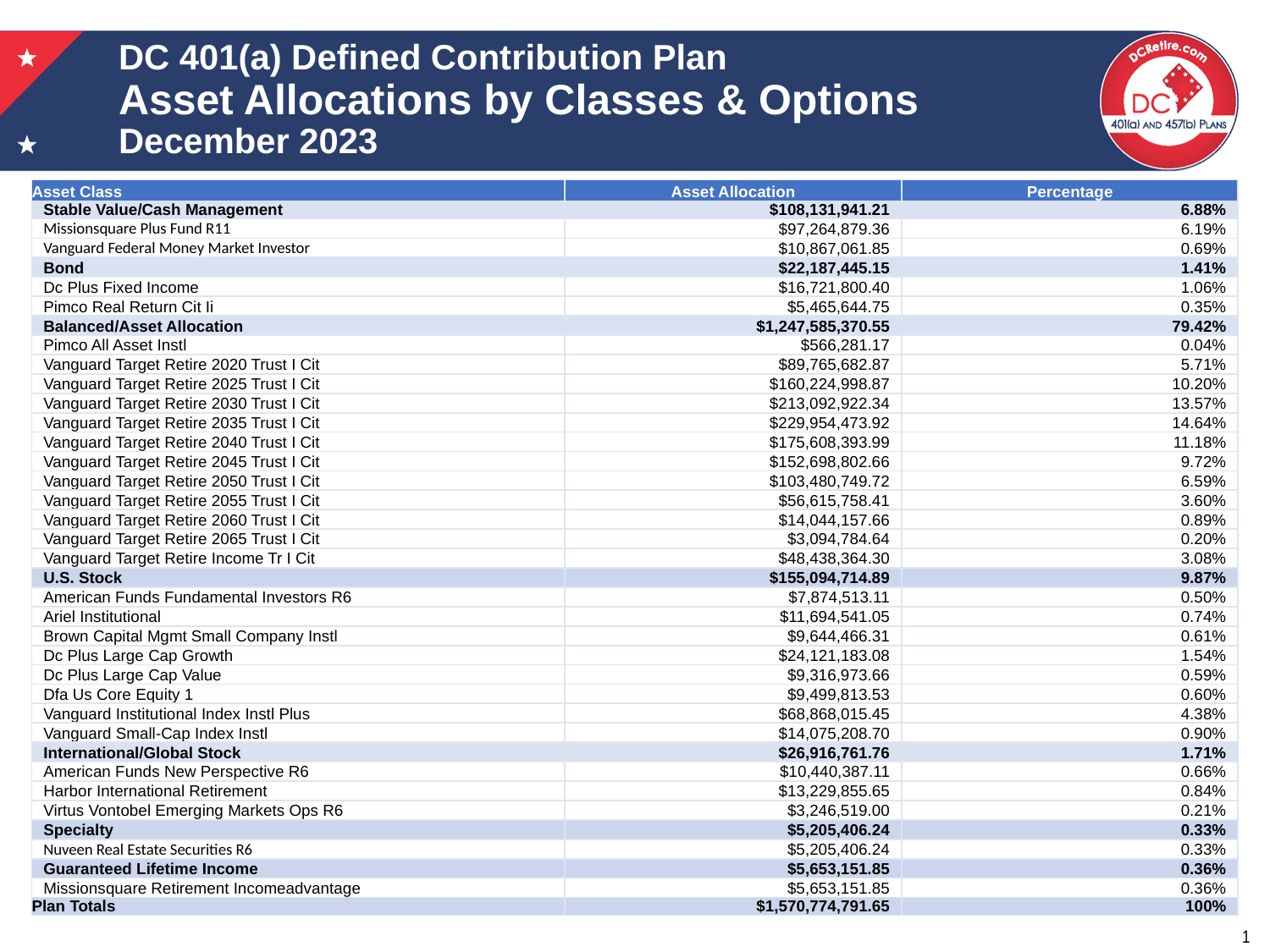

# DC 401(a) Defined Contribution Plan Asset Allocations by Classes & Options December 2023
| Asset Class | Asset Allocation | Percentage |
| --- | --- | --- |
| Stable Value/Cash Management | $108,131,941.21 | 6.88% |
| Missionsquare Plus Fund R11 | $97,264,879.36 | 6.19% |
| Vanguard Federal Money Market Investor | $10,867,061.85 | 0.69% |
| Bond | $22,187,445.15 | 1.41% |
| Dc Plus Fixed Income | $16,721,800.40 | 1.06% |
| Pimco Real Return Cit Ii | $5,465,644.75 | 0.35% |
| Balanced/Asset Allocation | $1,247,585,370.55 | 79.42% |
| Pimco All Asset Instl | $566,281.17 | 0.04% |
| Vanguard Target Retire 2020 Trust I Cit | $89,765,682.87 | 5.71% |
| Vanguard Target Retire 2025 Trust I Cit | $160,224,998.87 | 10.20% |
| Vanguard Target Retire 2030 Trust I Cit | $213,092,922.34 | 13.57% |
| Vanguard Target Retire 2035 Trust I Cit | $229,954,473.92 | 14.64% |
| Vanguard Target Retire 2040 Trust I Cit | $175,608,393.99 | 11.18% |
| Vanguard Target Retire 2045 Trust I Cit | $152,698,802.66 | 9.72% |
| Vanguard Target Retire 2050 Trust I Cit | $103,480,749.72 | 6.59% |
| Vanguard Target Retire 2055 Trust I Cit | $56,615,758.41 | 3.60% |
| Vanguard Target Retire 2060 Trust I Cit | $14,044,157.66 | 0.89% |
| Vanguard Target Retire 2065 Trust I Cit | $3,094,784.64 | 0.20% |
| Vanguard Target Retire Income Tr I Cit | $48,438,364.30 | 3.08% |
| U.S. Stock | $155,094,714.89 | 9.87% |
| American Funds Fundamental Investors R6 | $7,874,513.11 | 0.50% |
| Ariel Institutional | $11,694,541.05 | 0.74% |
| Brown Capital Mgmt Small Company Instl | $9,644,466.31 | 0.61% |
| Dc Plus Large Cap Growth | $24,121,183.08 | 1.54% |
| Dc Plus Large Cap Value | $9,316,973.66 | 0.59% |
| Dfa Us Core Equity 1 | $9,499,813.53 | 0.60% |
| Vanguard Institutional Index Instl Plus | $68,868,015.45 | 4.38% |
| Vanguard Small-Cap Index Instl | $14,075,208.70 | 0.90% |
| International/Global Stock | $26,916,761.76 | 1.71% |
| American Funds New Perspective R6 | $10,440,387.11 | 0.66% |
| Harbor International Retirement | $13,229,855.65 | 0.84% |
| Virtus Vontobel Emerging Markets Ops R6 | $3,246,519.00 | 0.21% |
| Specialty | $5,205,406.24 | 0.33% |
| Nuveen Real Estate Securities R6 | $5,205,406.24 | 0.33% |
| Guaranteed Lifetime Income | $5,653,151.85 | 0.36% |
| Missionsquare Retirement Incomeadvantage | $5,653,151.85 | 0.36% |
| Plan Totals | $1,570,774,791.65 | 100% |